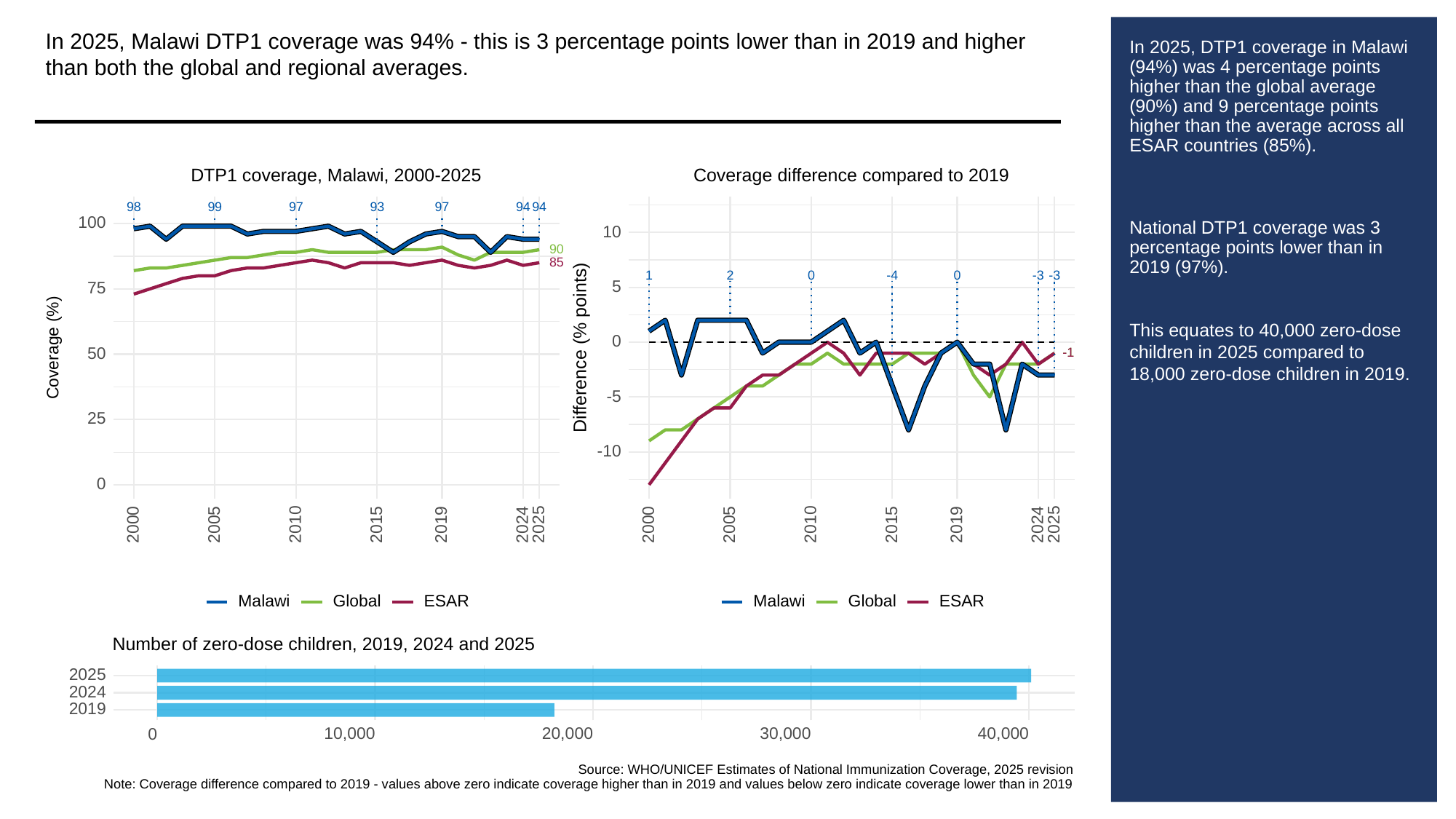

In 2025, Malawi DTP1 coverage was 94% - this is 3 percentage points lower than in 2019 and higher than both the global and regional averages.
# In 2025, DTP1 coverage in Malawi (94%) was 4 percentage points higher than the global average (90%) and 9 percentage points higher than the average across all ESAR countries (85%).

National DTP1 coverage was 3 percentage points lower than in 2019 (97%).

This equates to 40,000 zero-dose children in 2025 compared to 18,000 zero-dose children in 2019.

Coverage difference compared to 2019
DTP1 coverage, Malawi, 2000-2025

93
98
99
97
97
94
94

100

10

90

85

-3
-3
0
0
1
2
-4

5
75

0
Difference (% points)
Coverage (%)

50
-1
-1

-5

25

-10

0

2000
2005
2010
2015
2019
2024
2025
2000
2005
2010
2015
2019
2024
2025
Global
ESAR
Global
ESAR
Malawi
Malawi

Number of zero-dose children, 2019, 2024 and 2025

2025

2024

2019

10,000
20,000
30,000
40,000
0
Source: WHO/UNICEF Estimates of National Immunization Coverage, 2025 revision
Note: Coverage difference compared to 2019 - values above zero indicate coverage higher than in 2019 and values below zero indicate coverage lower than in 2019